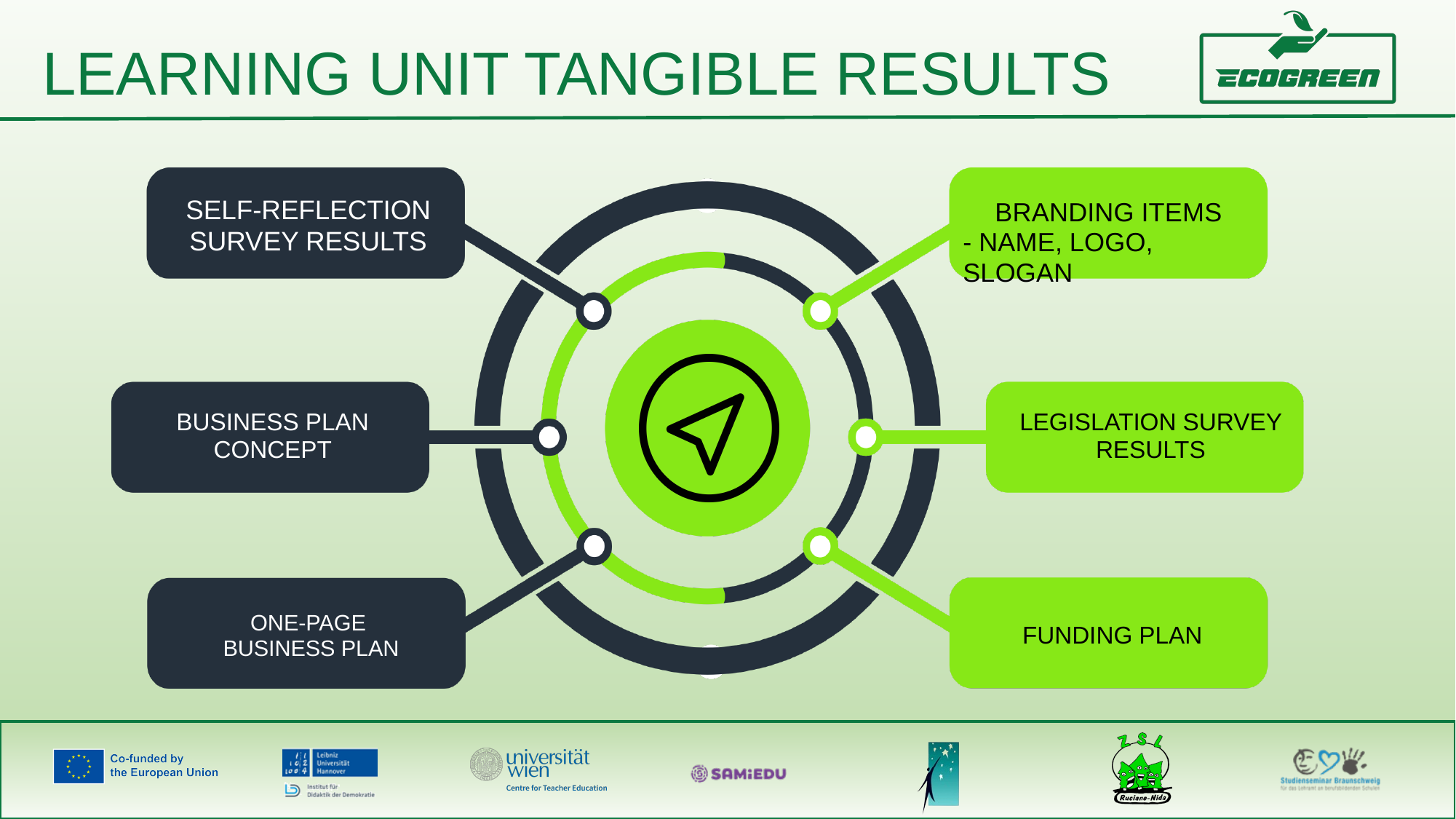

LEARNING UNIT TANGIBLE RESULTS

SELF-REFLECTION SURVEY RESULTS
BRANDING ITEMS
- NAME, LOGO, SLOGAN

BUSINESS PLAN CONCEPT
LEGISLATION SURVEY RESULTS
ONE-PAGE
BUSINESS PLAN
FUNDING PLAN